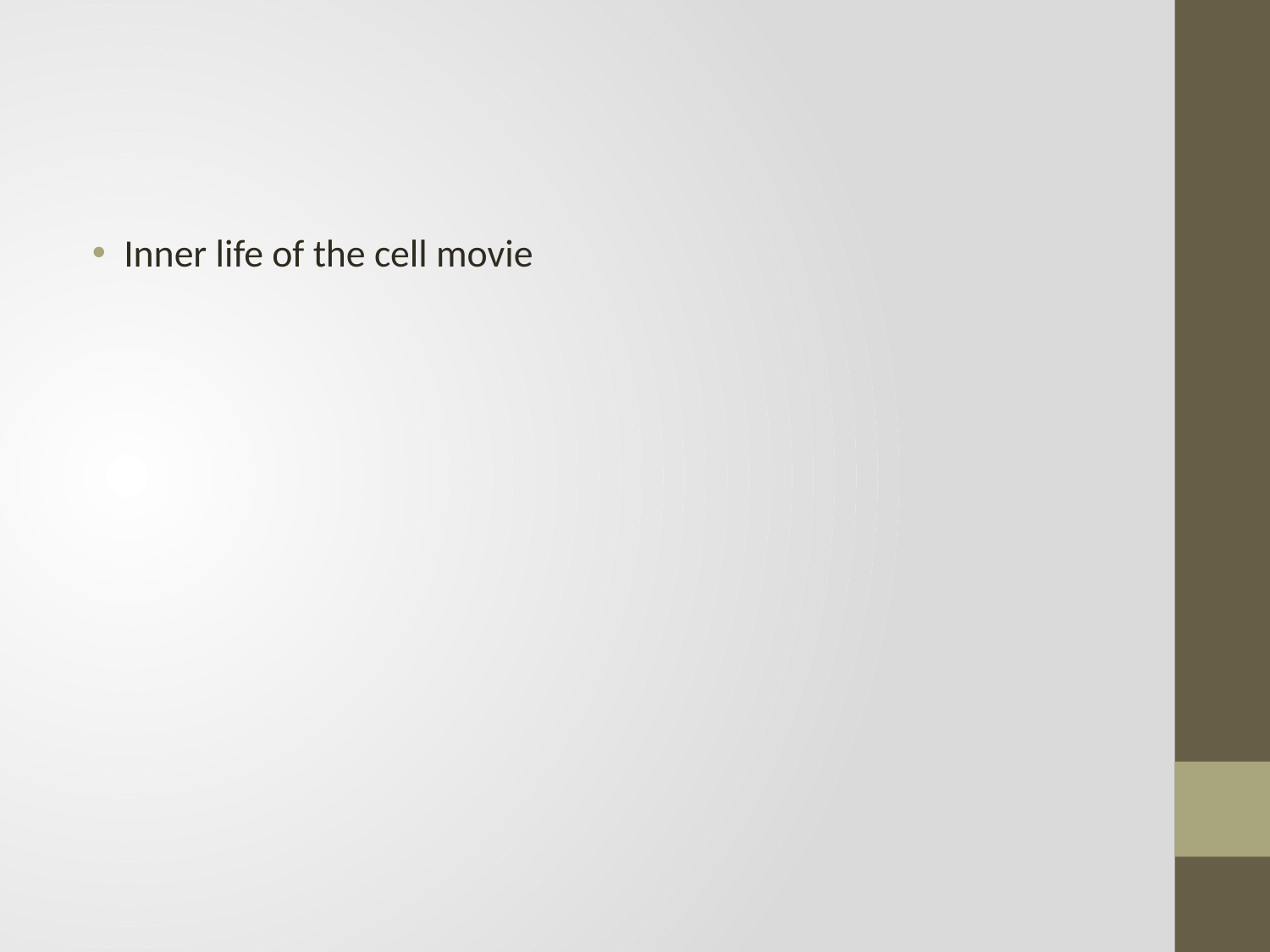

#
Inner life of the cell movie